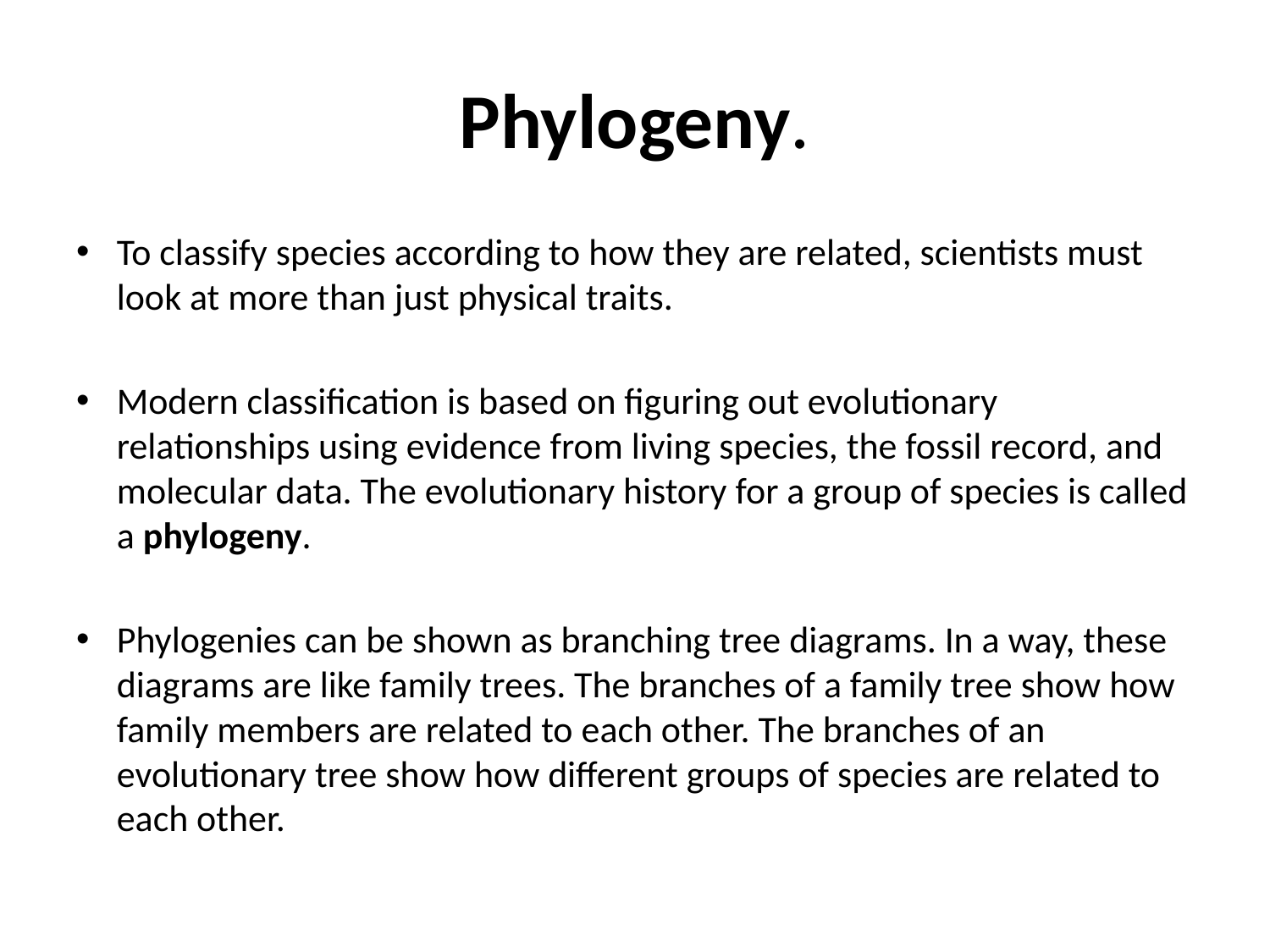

# Phylogeny.
To classify species according to how they are related, scientists must look at more than just physical traits.

Modern classification is based on figuring out evolutionary relationships using evidence from living species, the fossil record, and molecular data. The evolutionary history for a group of species is called a phylogeny.

Phylogenies can be shown as branching tree diagrams. In a way, these diagrams are like family trees. The branches of a family tree show how family members are related to each other. The branches of an evolutionary tree show how different groups of species are related to each other.